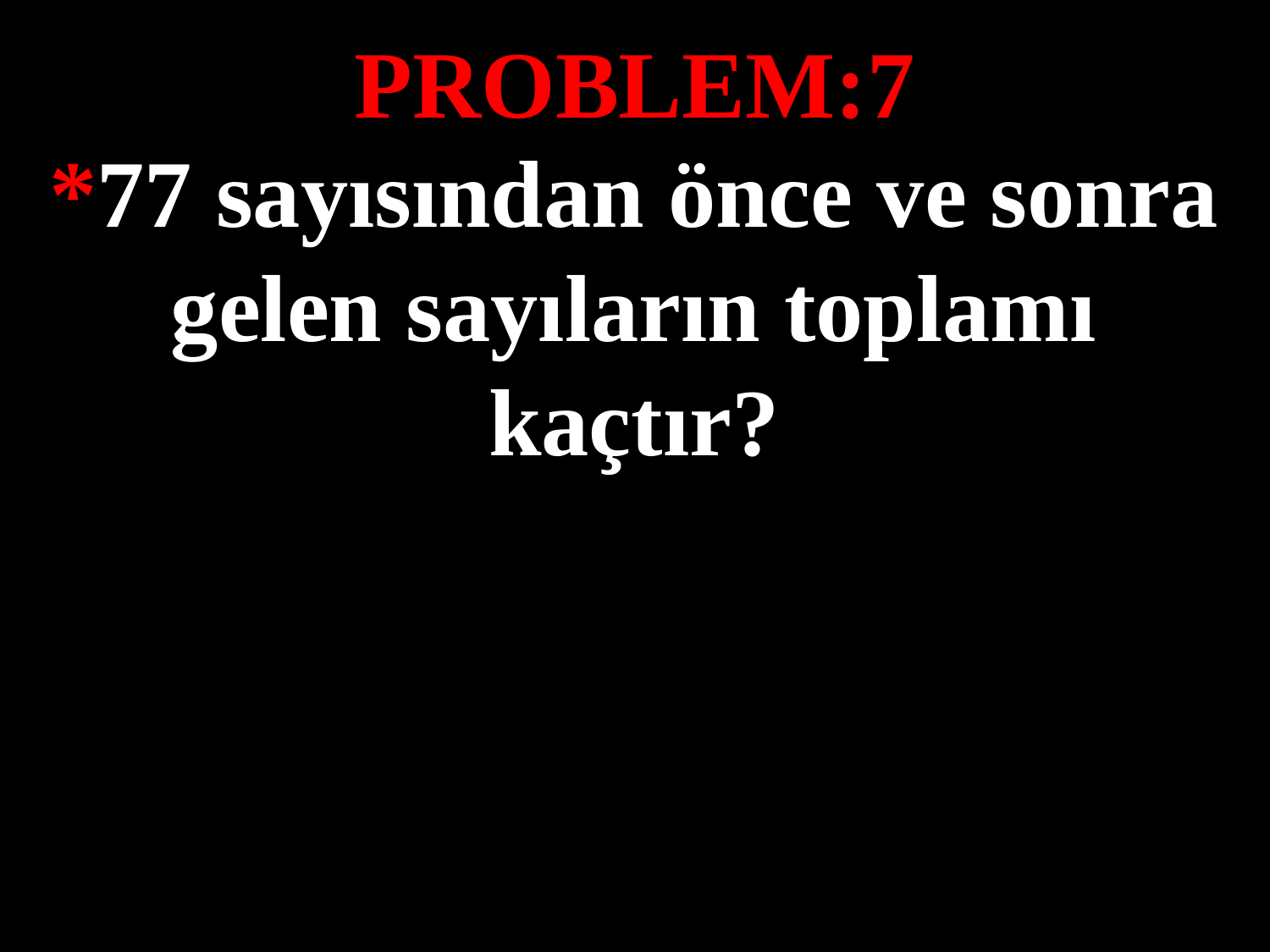

PROBLEM:7
*77 sayısından önce ve sonra gelen sayıların toplamı kaçtır?
#